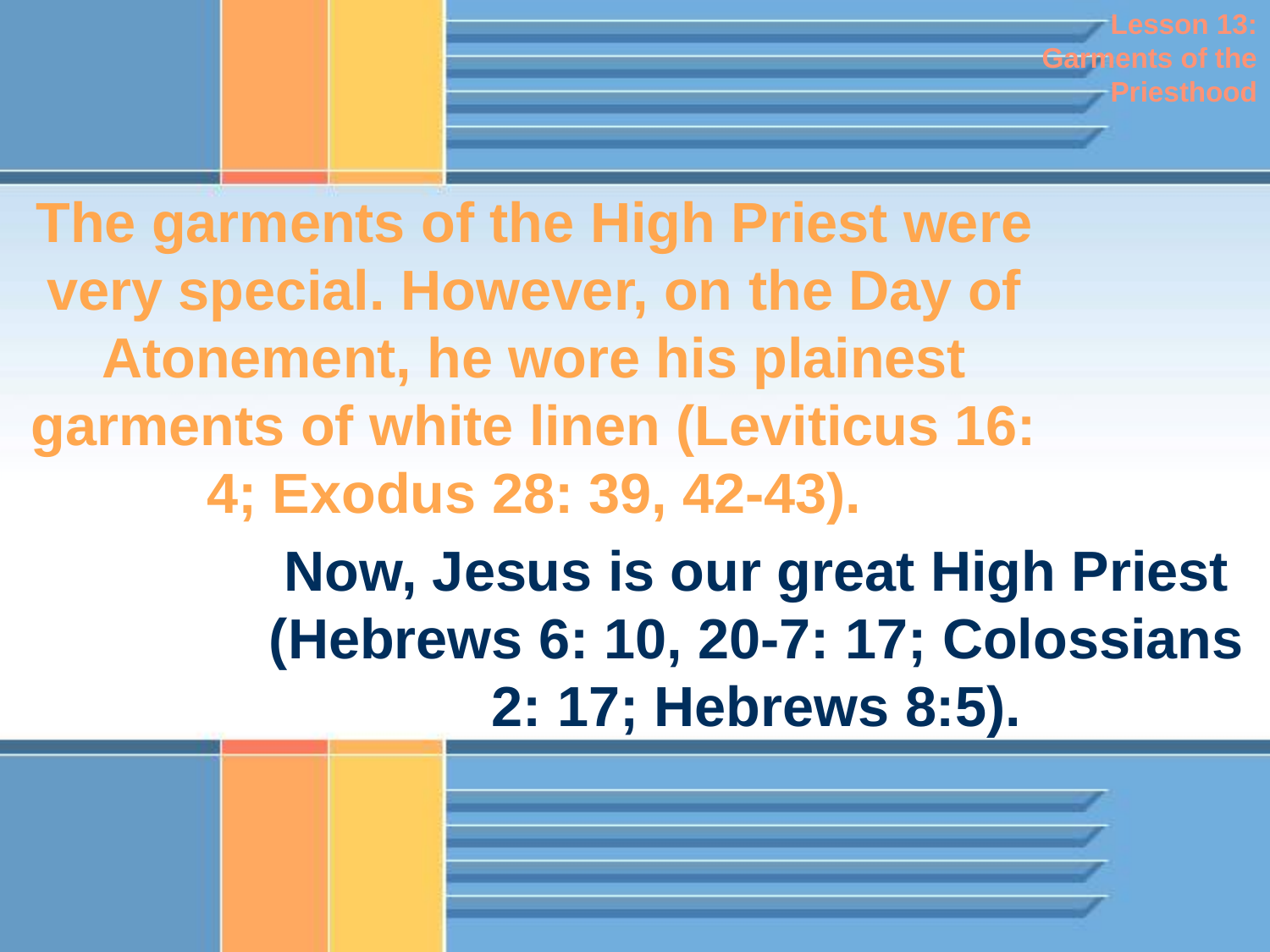

Lesson 13: Garments of the Priesthood
The garments of the High Priest were very special. However, on the Day of Atonement, he wore his plainest garments of white linen (Leviticus 16: 4; Exodus 28: 39, 42-43).
Now, Jesus is our great High Priest (Hebrews 6: 10, 20-7: 17; Colossians 2: 17; Hebrews 8:5).